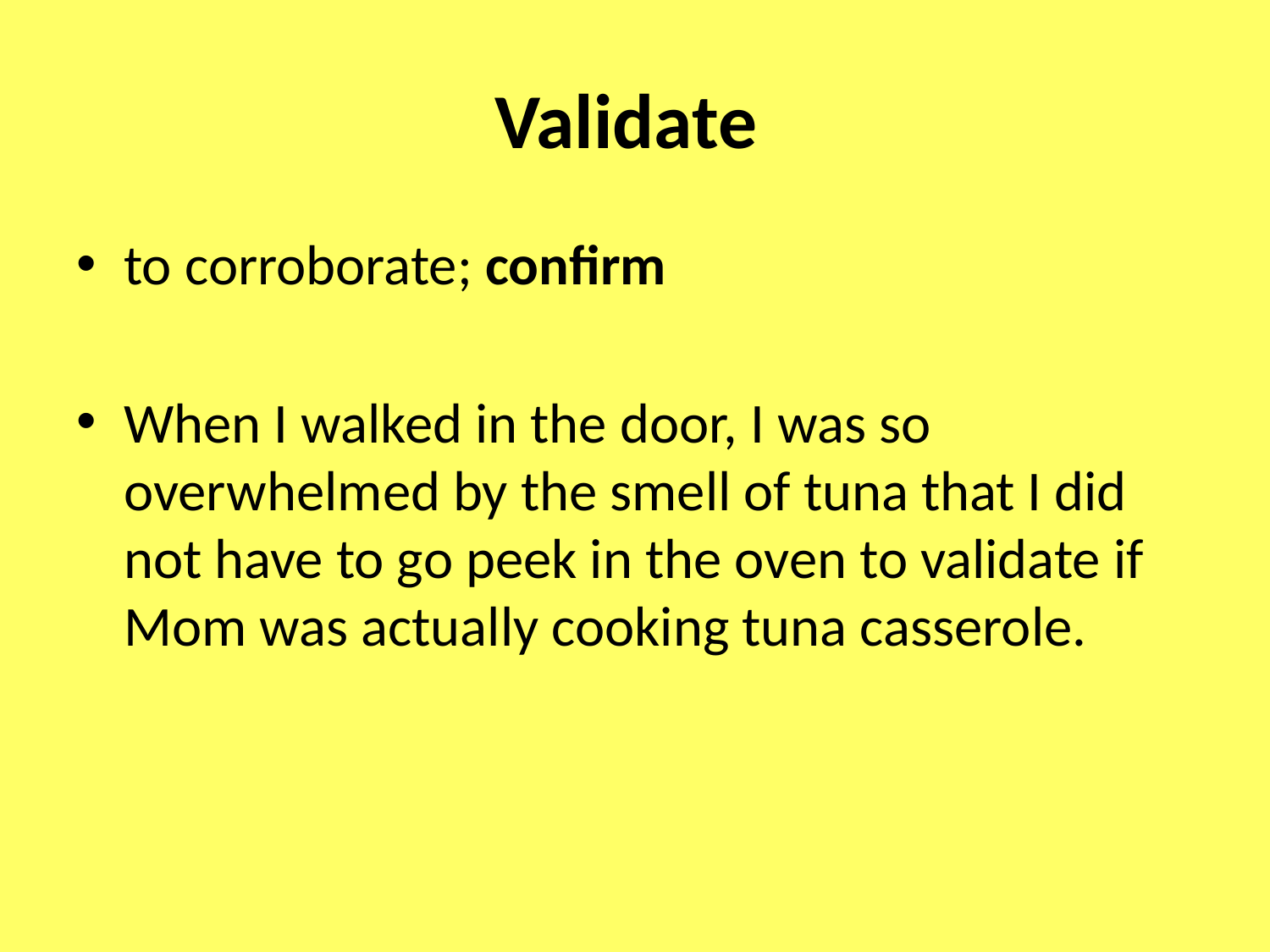

# Validate
to corroborate; confirm

When I walked in the door, I was so overwhelmed by the smell of tuna that I did not have to go peek in the oven to validate if Mom was actually cooking tuna casserole.